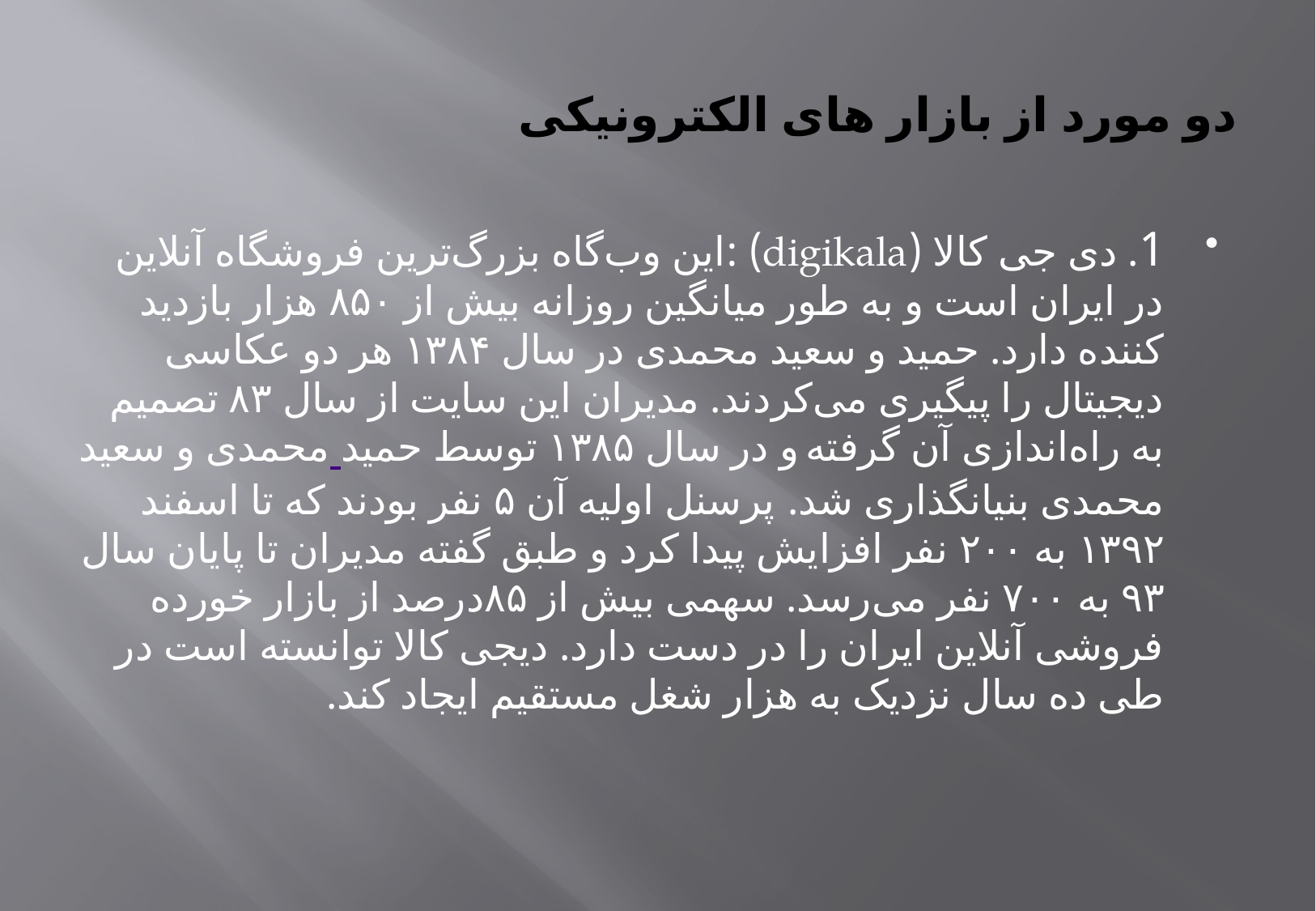

# دو مورد از بازار های الکترونیکی
1. دی جی کالا (digikala) :این وب‌گاه بزرگ‌ترین فروشگاه آنلاین در ایران است و به طور میانگین روزانه بیش از ۸۵۰ هزار بازدید کننده دارد. حمید و سعید محمدی در سال ۱۳۸۴ هر دو عکاسی دیجیتال را پیگیری می‌کردند. مدیران این سایت از سال ۸۳ تصمیم به راه‌اندازی آن گرفته و در سال ۱۳۸۵ توسط حمید محمدی و سعید محمدی بنیانگذاری شد.  پرسنل اولیه آن ۵ نفر بودند که تا اسفند ۱۳۹۲ به ۲۰۰ نفر افزایش پیدا کرد و طبق گفته مدیران تا پایان سال ۹۳ به ۷۰۰ نفر می‌رسد. سهمی بیش از ۸۵درصد از بازار خورده فروشی آنلاین ایران را در دست دارد. دیجی کالا توانسته است در طی ده سال نزدیک به هزار شغل مستقیم ایجاد کند.